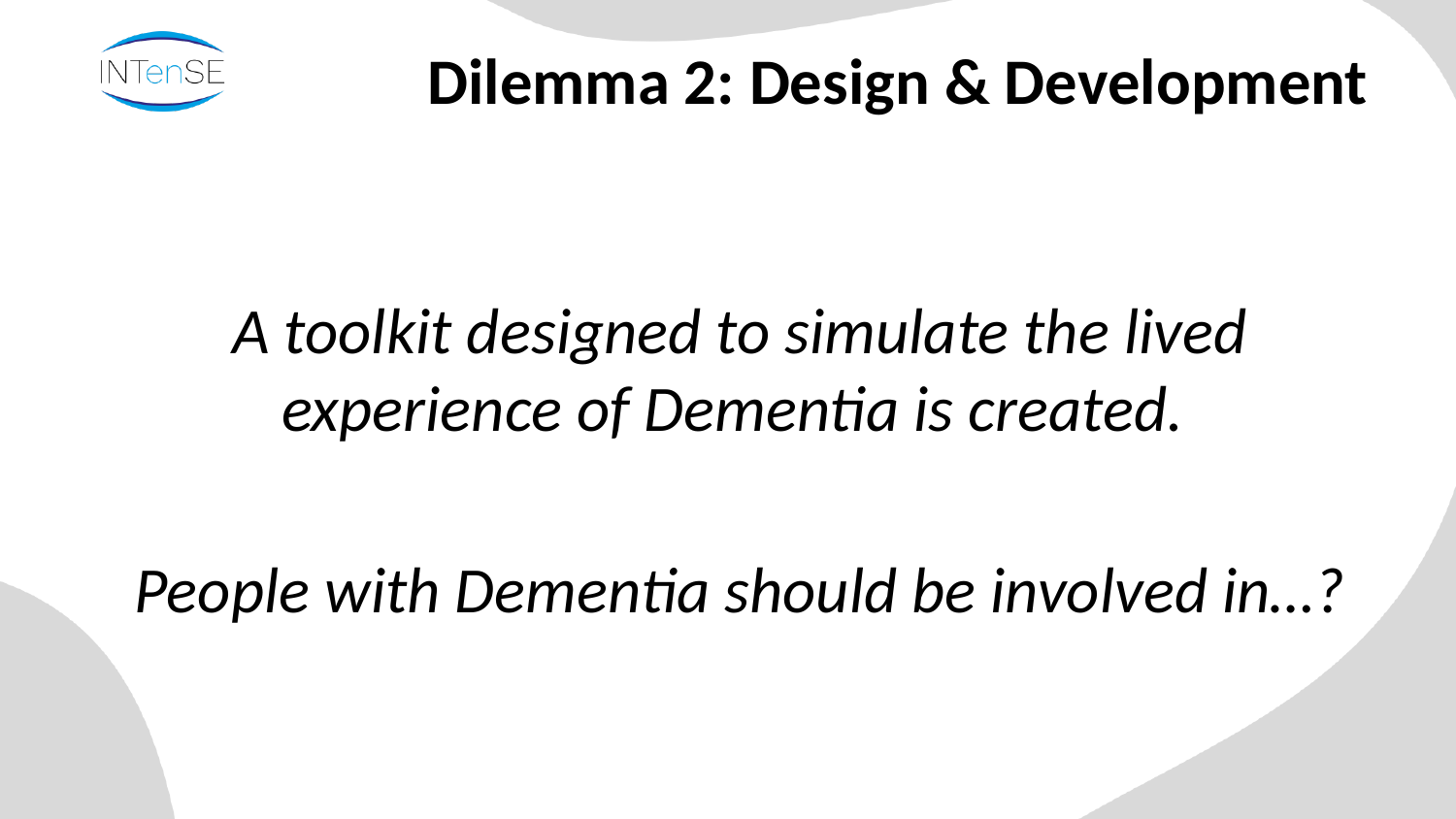

# Dilemma 2: Design & Development

A toolkit designed to simulate the lived experience of Dementia is created.

People with Dementia should be involved in…?